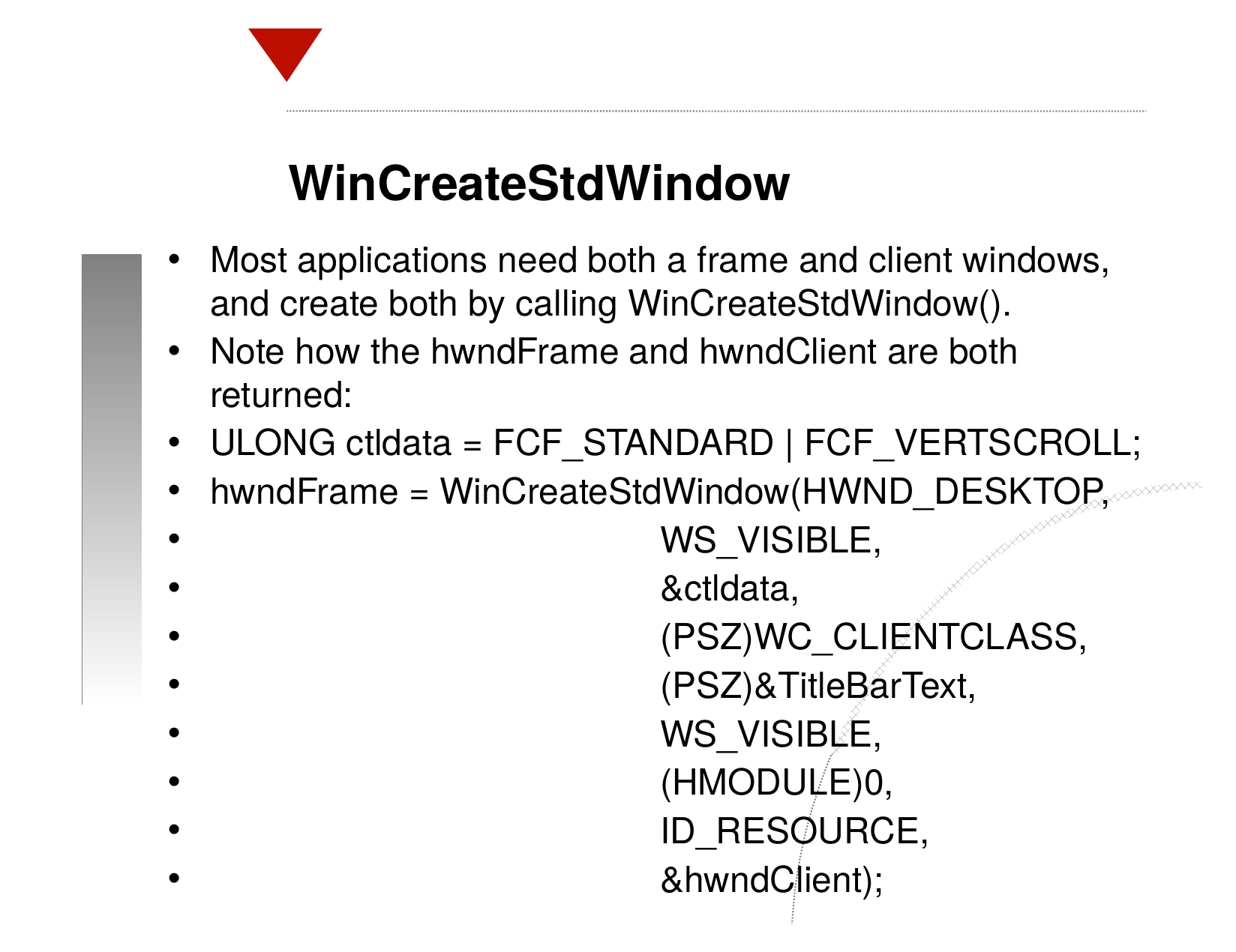

WinCreateStdWindow
Most applications need both a frame and client windows, and create both by calling WinCreateStdWindow().
Note how the hwndFrame and hwndClient are both returned:
ULONG ctldata = FCF_STANDARD | FCF_VERTSCROLL;
hwndFrame = WinCreateStdWindow(HWND_DESKTOP,
				WS_VISIBLE,
				&ctldata,
				(PSZ)WC_CLIENTCLASS,
				(PSZ)&TitleBarText,
				WS_VISIBLE,
				(HMODULE)0,
				ID_RESOURCE,
				&hwndClient);